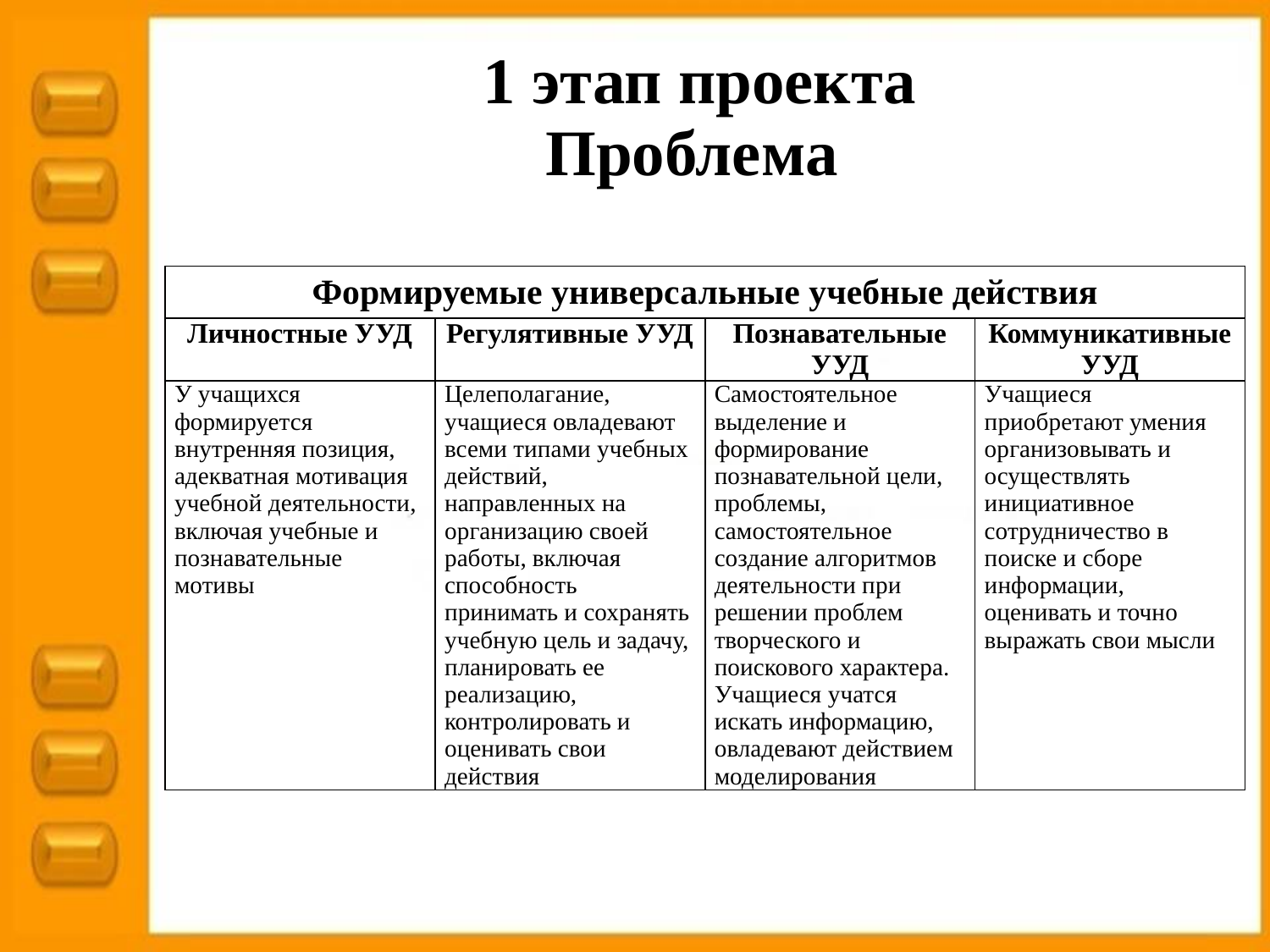

# 1 этап проекта Проблема
| Формируемые универсальные учебные действия |  |  |  |
| --- | --- | --- | --- |
| Личностные УУД | Регулятивные УУД | Познавательные УУД | Коммуникативные УУД |
| У учащихся формируется внутренняя позиция, адекватная мотивация учебной деятельности, включая учебные и познавательные мотивы | Целеполагание, учащиеся овладевают всеми типами учебных действий, направленных на организацию своей работы, включая способность принимать и сохранять учебную цель и задачу, планировать ее реализацию, контролировать и оценивать свои действия | Самостоятельное выделение и формирование познавательной цели, проблемы, самостоятельное создание алгоритмов деятельности при решении проблем творческого и поискового характера. Учащиеся учатся искать информацию, овладевают действием моделирования | Учащиеся приобретают умения организовывать и осуществлять инициативное сотрудничество в поиске и сборе информации, оценивать и точно выражать свои мысли |